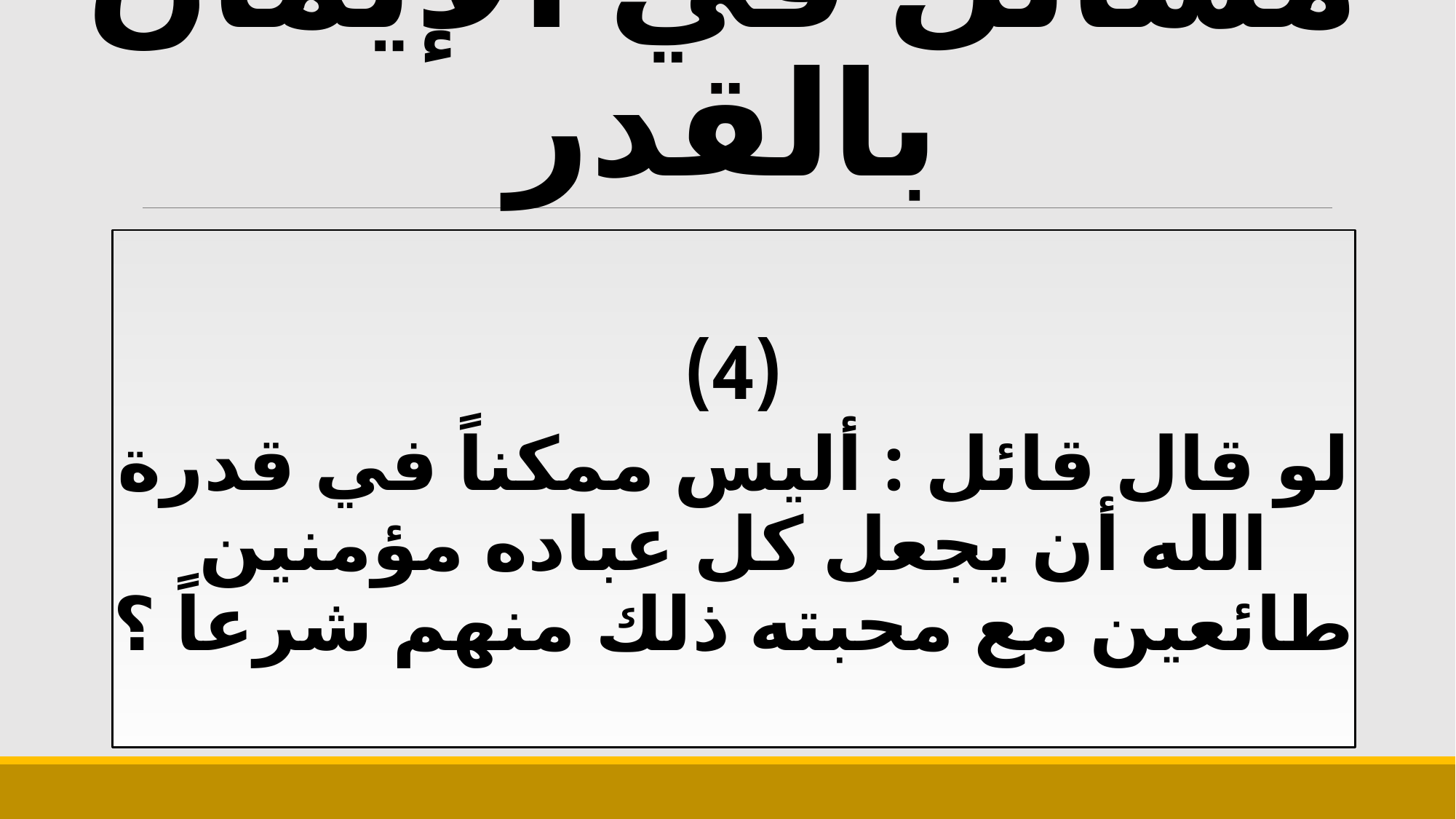

# مسائل في الإيمان بالقدر

(4)
لو قال قائل : أليس ممكناً في قدرة الله أن يجعل كل عباده مؤمنين طائعين مع محبته ذلك منهم شرعاً ؟